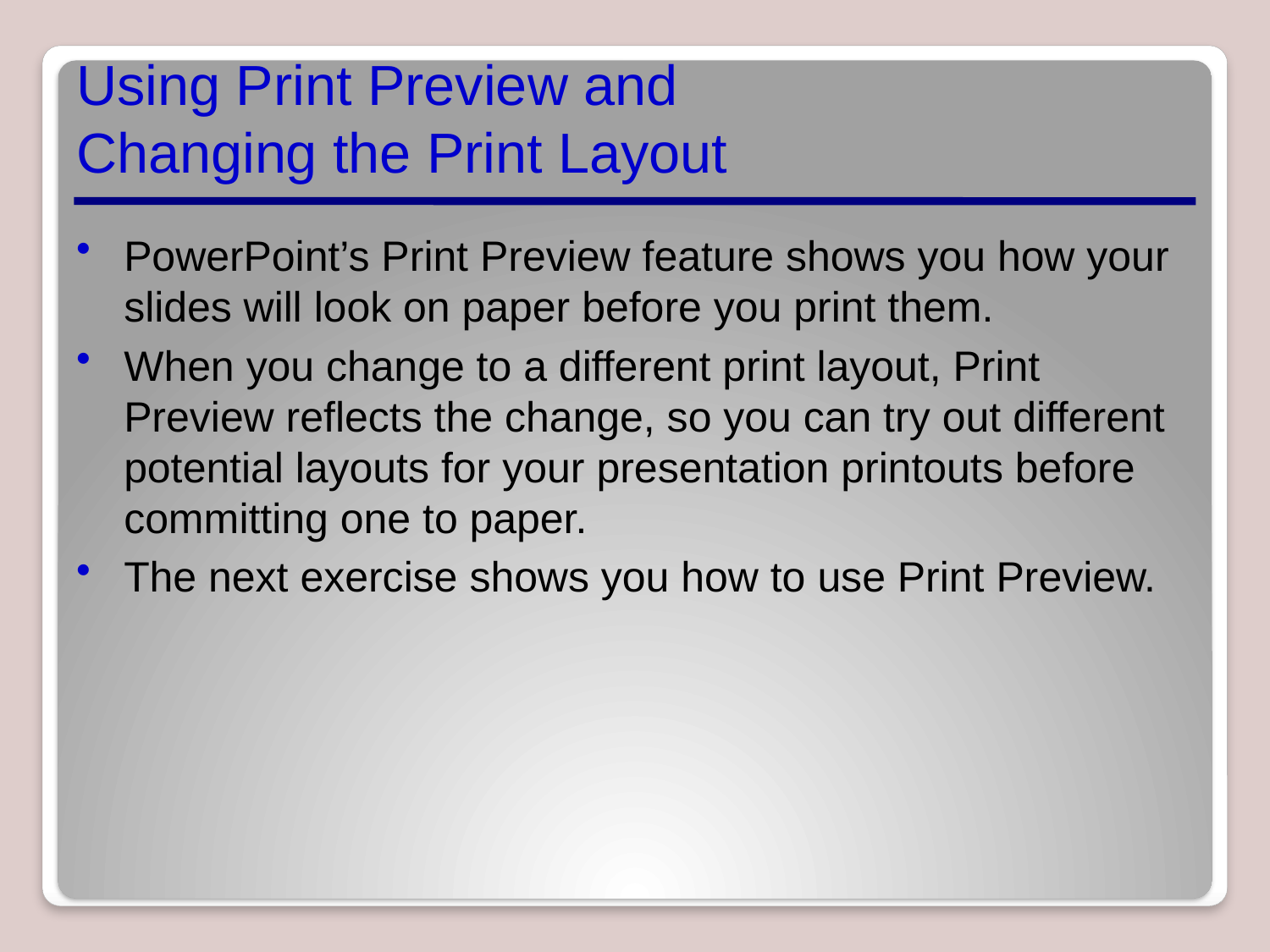

# Using Print Preview and Changing the Print Layout
PowerPoint’s Print Preview feature shows you how your slides will look on paper before you print them.
When you change to a different print layout, Print Preview reflects the change, so you can try out different potential layouts for your presentation printouts before committing one to paper.
The next exercise shows you how to use Print Preview.